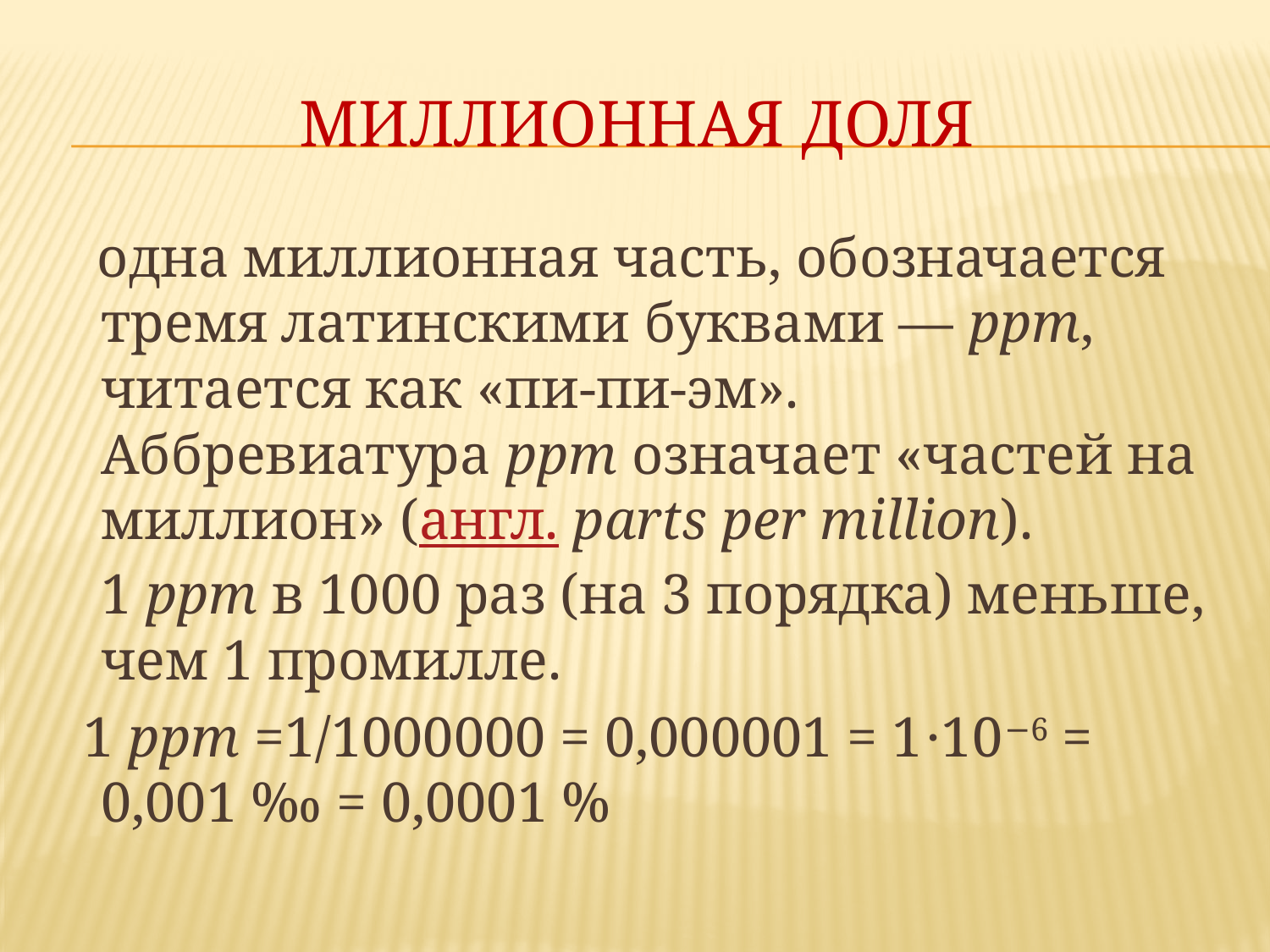

# Миллионная доля
   одна миллионная часть, обозначается тремя латинскими буквами — ppm, читается как «пи-пи-эм». Аббревиатура ppm означает «частей на миллион» (англ. parts per million). 1 ppm в 1000 раз (на 3 порядка) меньше, чем 1 промилле.
  1 ppm =1/1000000 = 0,000001 = 1⋅10−6 = 0,001 ‰ = 0,0001 %